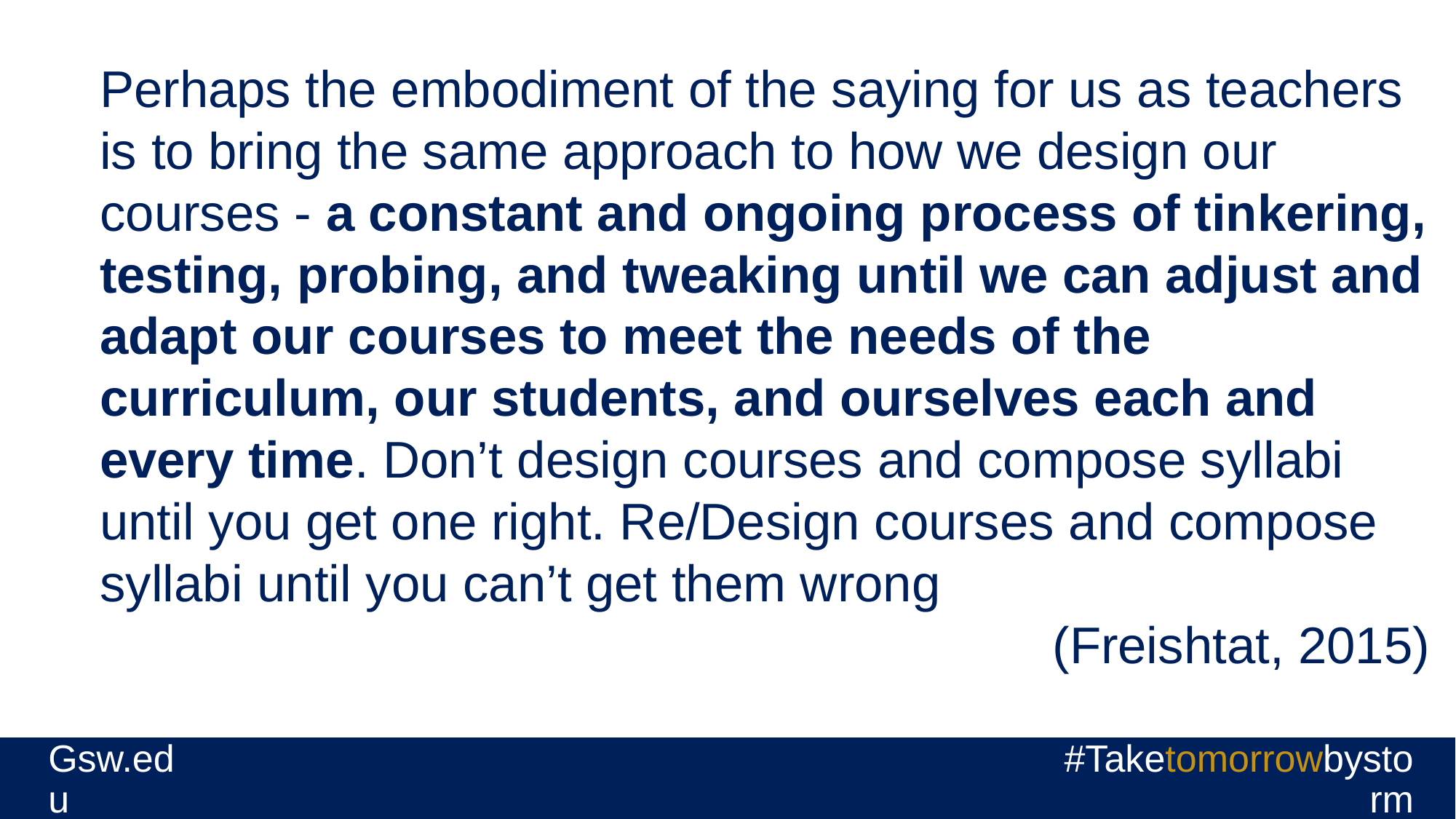

Perhaps the embodiment of the saying for us as teachers is to bring the same approach to how we design our courses - a constant and ongoing process of tinkering, testing, probing, and tweaking until we can adjust and adapt our courses to meet the needs of the curriculum, our students, and ourselves each and every time. Don’t design courses and compose syllabi until you get one right. Re/Design courses and compose syllabi until you can’t get them wrong
(Freishtat, 2015)